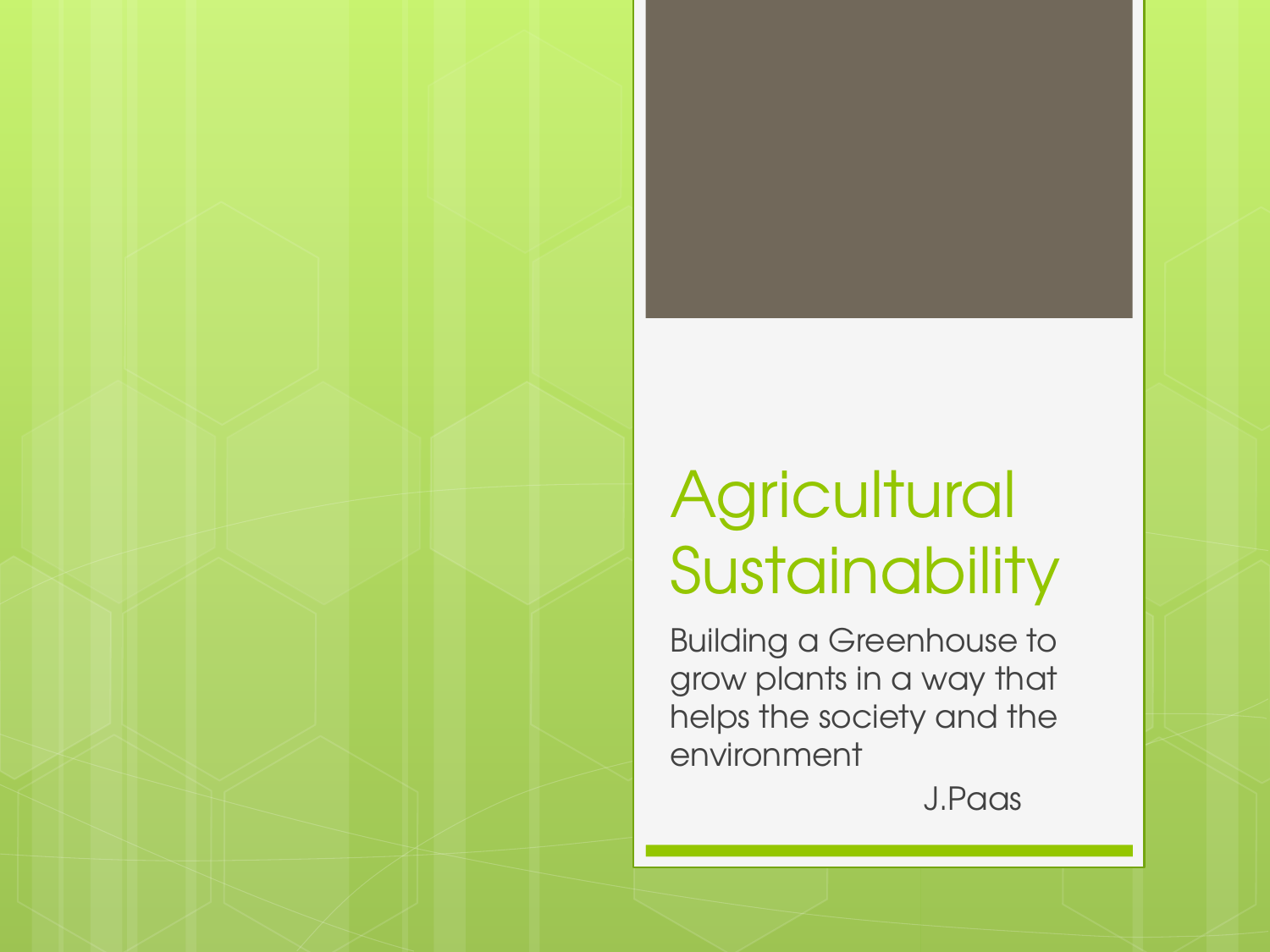

# Agricultural Sustainability
Building a Greenhouse to grow plants in a way that helps the society and the environment
		J.Paas